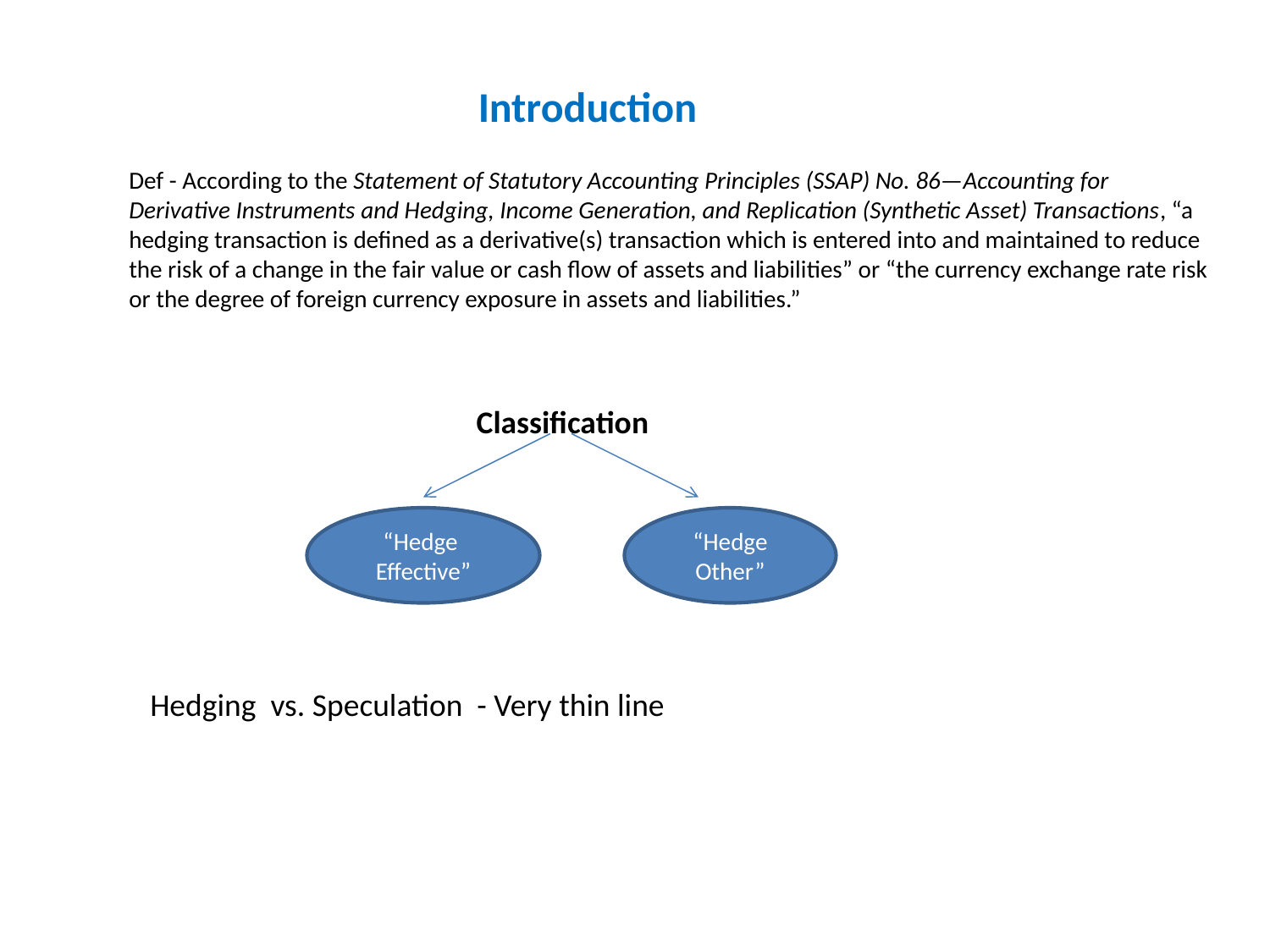

Introduction
Def - According to the Statement of Statutory Accounting Principles (SSAP) No. 86—Accounting for Derivative Instruments and Hedging, Income Generation, and Replication (Synthetic Asset) Transactions, “a hedging transaction is defined as a derivative(s) transaction which is entered into and maintained to reduce the risk of a change in the fair value or cash flow of assets and liabilities” or “the currency exchange rate risk or the degree of foreign currency exposure in assets and liabilities.”

		                 Classification

“Hedge  Effective”
“Hedge Other”
Hedging  vs. Speculation  - Very thin line